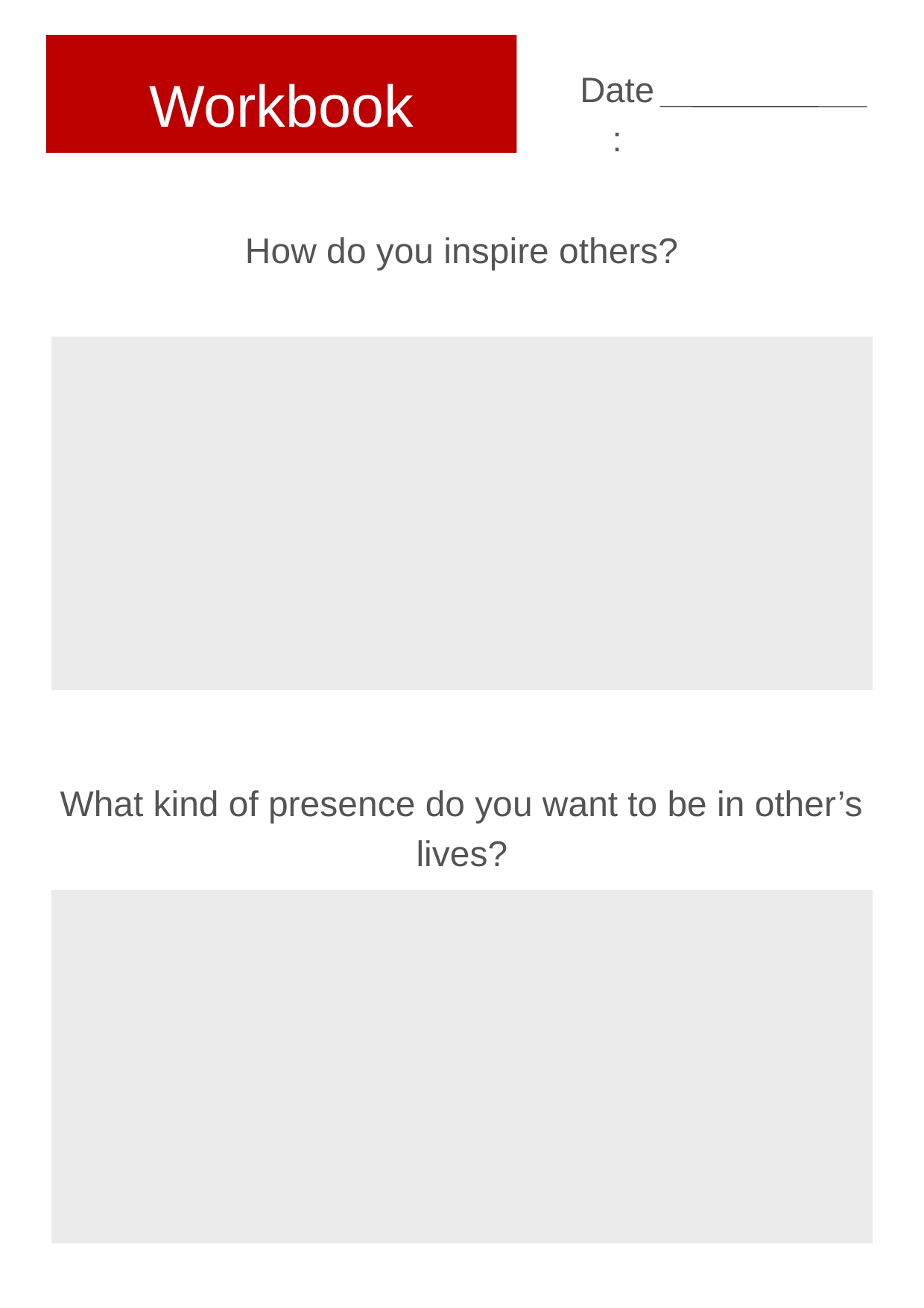

Workbook
Date:

How do you inspire others?

What kind of presence do you want to be in other’s lives?